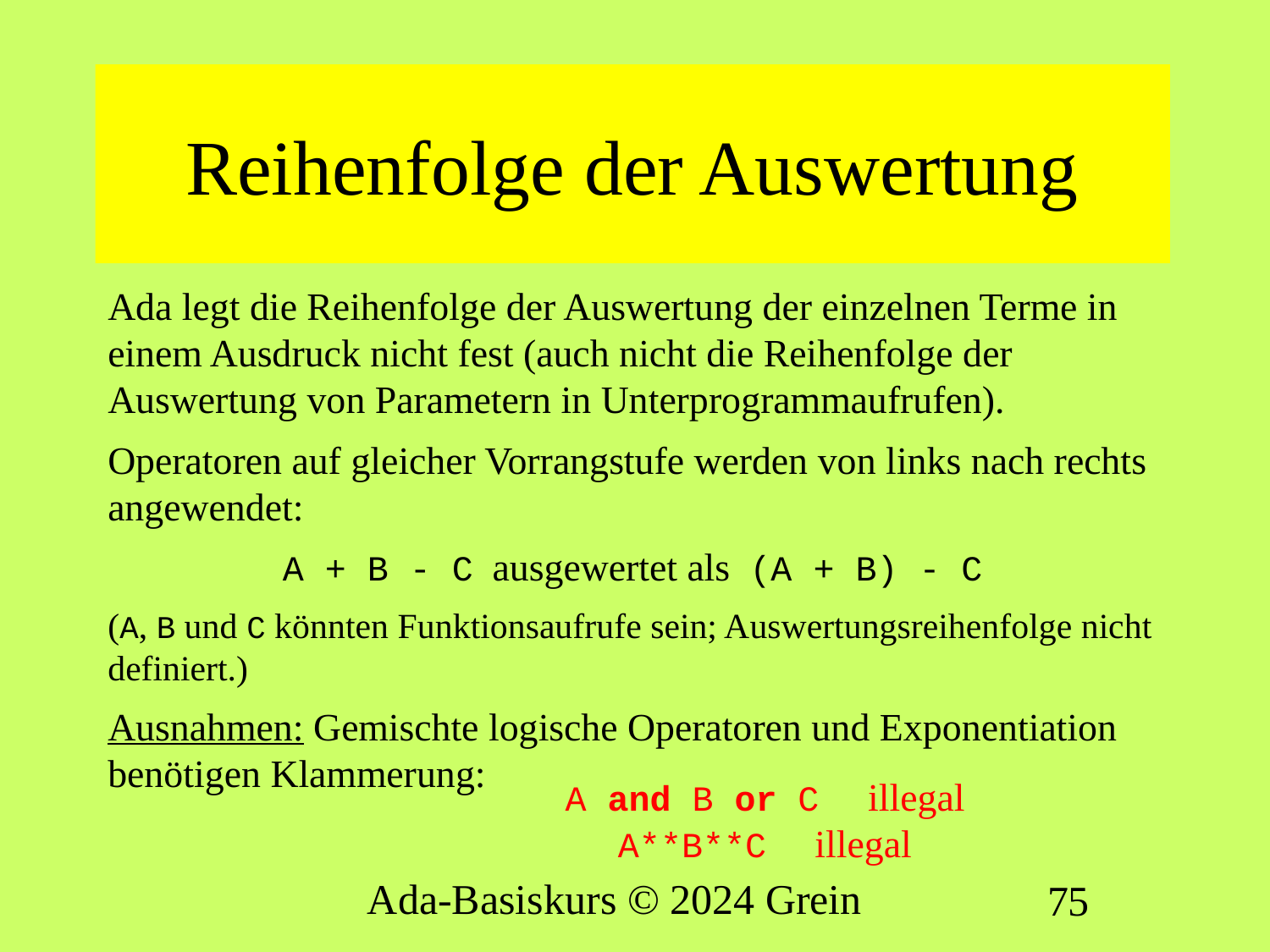

# Reihenfolge der Auswertung
Ada legt die Reihenfolge der Auswertung der einzelnen Terme in einem Ausdruck nicht fest (auch nicht die Reihenfolge der Auswertung von Parametern in Unterprogrammaufrufen).
Operatoren auf gleicher Vorrangstufe werden von links nach rechts angewendet:
A + B - C  ausgewertet als  (A + B) - C
(A, B und C könnten Funktionsaufrufe sein; Auswertungsreihenfolge nicht definiert.)
Ausnahmen: Gemischte logische Operatoren und Exponentiation benötigen Klammerung:
A and B or C     illegal
A**B**C     illegal
Ada-Basiskurs © 2024 Grein
75